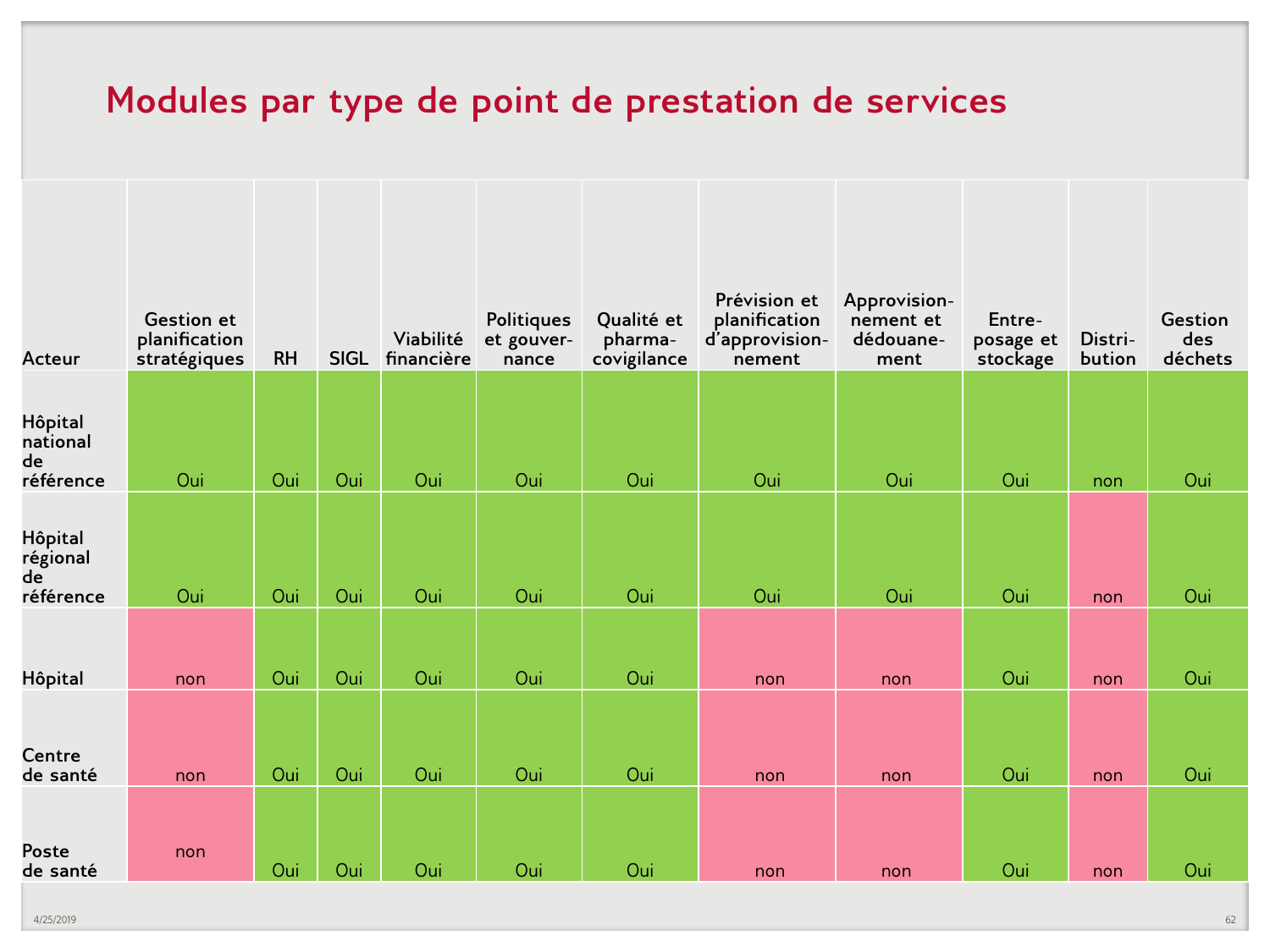

# Modules par type de point de prestation de services
| Acteur | Gestion et planification stratégiques | RH | SIGL | Viabilité financière | Politiques et gouver-nance | Qualité et pharma-covigilance | Prévision et planification d’approvision-nement | Approvision-nement et dédouane-ment | Entre-posage et stockage | Distri-bution | Gestion des déchets |
| --- | --- | --- | --- | --- | --- | --- | --- | --- | --- | --- | --- |
| Hôpital national de référence | Oui | Oui | Oui | Oui | Oui | Oui | Oui | Oui | Oui | non | Oui |
| Hôpital régional de référence | Oui | Oui | Oui | Oui | Oui | Oui | Oui | Oui | Oui | non | Oui |
| Hôpital | non | Oui | Oui | Oui | Oui | Oui | non | non | Oui | non | Oui |
| Centre de santé | non | Oui | Oui | Oui | Oui | Oui | non | non | Oui | non | Oui |
| Poste de santé | non | Oui | Oui | Oui | Oui | Oui | non | non | Oui | non | Oui |
4/25/2019
62